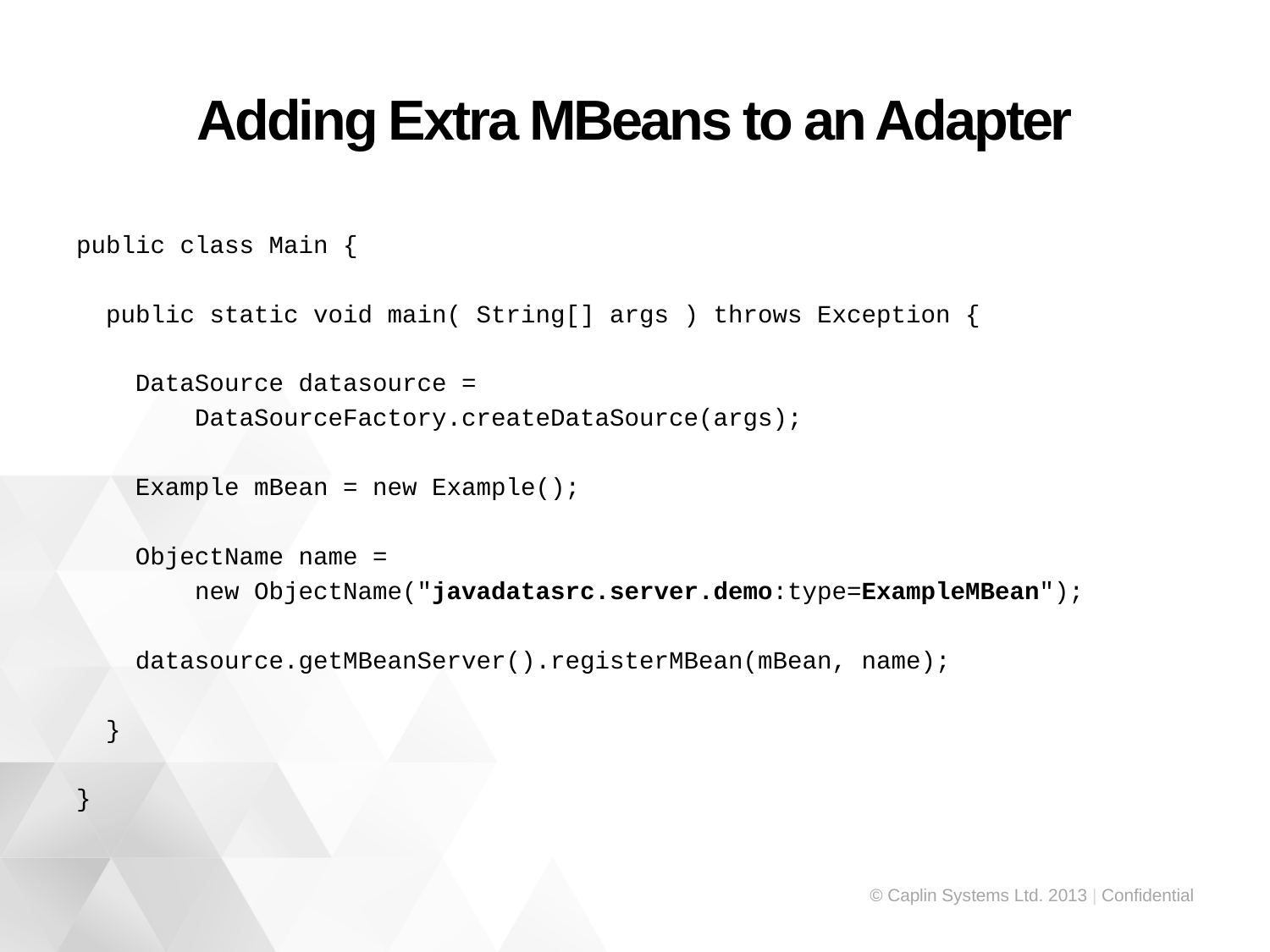

# Adding Extra MBeans to an Adapter

public class Main {

  public static void main( String[] args ) throws Exception {

    DataSource datasource =
        DataSourceFactory.createDataSource(args);

    Example mBean = new Example();

    ObjectName name =
        new ObjectName("javadatasrc.server.demo:type=ExampleMBean");

    datasource.getMBeanServer().registerMBean(mBean, name);

  }

}